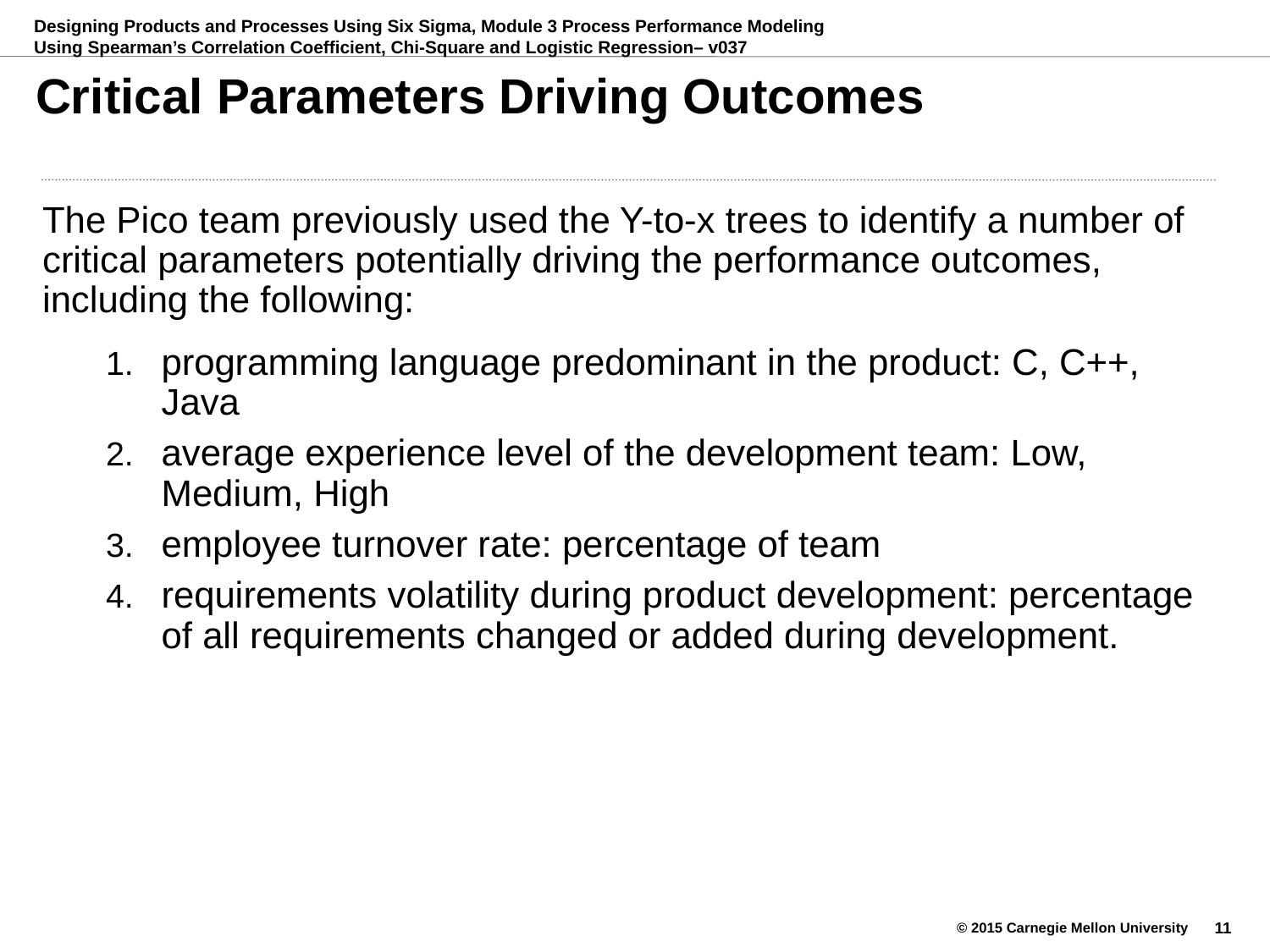

# Critical Parameters Driving Outcomes
The Pico team previously used the Y-to-x trees to identify a number of critical parameters potentially driving the performance outcomes, including the following:
programming language predominant in the product: C, C++, Java
average experience level of the development team: Low, Medium, High
employee turnover rate: percentage of team
requirements volatility during product development: percentage of all requirements changed or added during development.